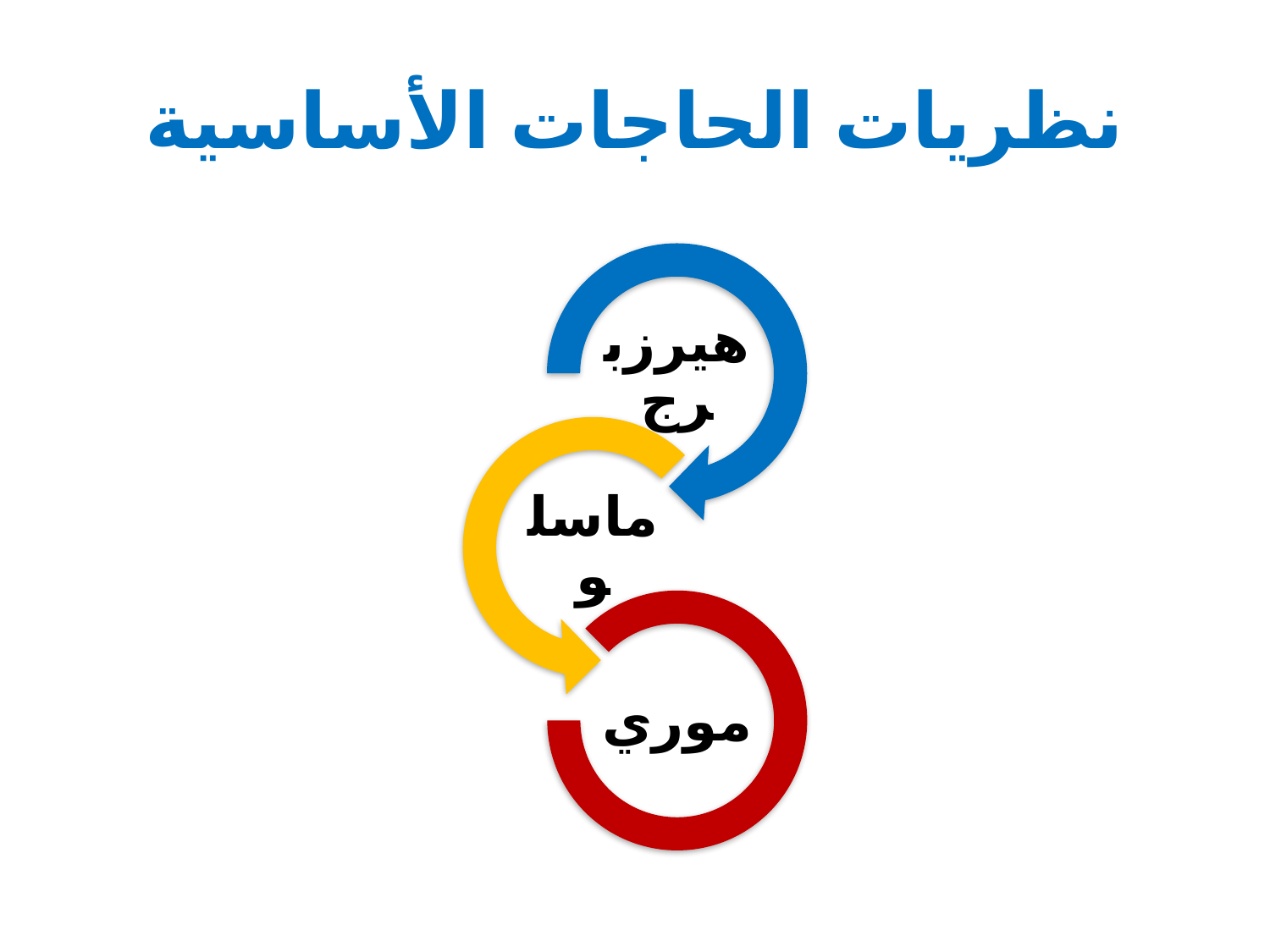

# نظريات الحاجات الأساسية
هيرزبرج
ماسلو
موري